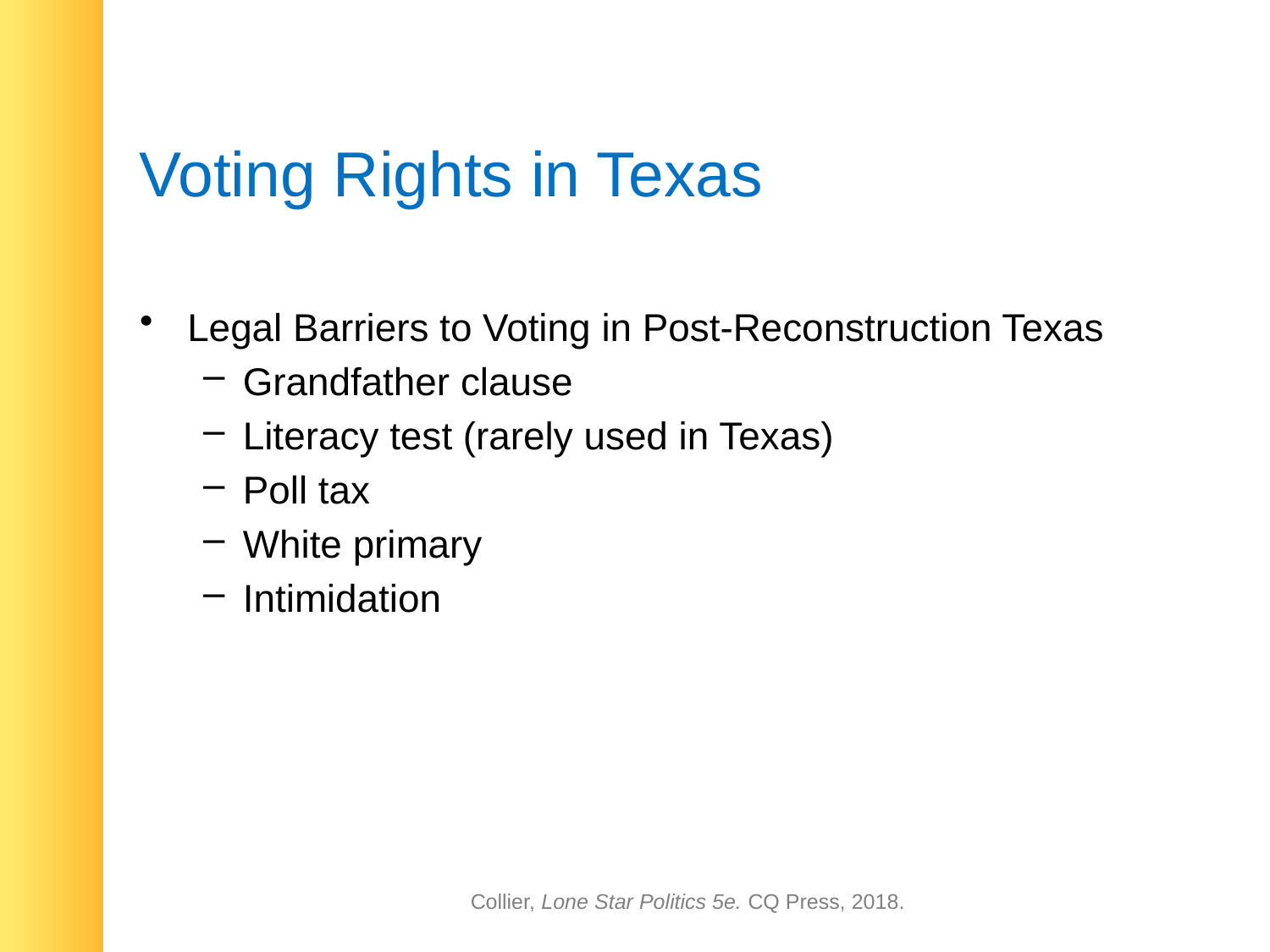

# Voting Rights in Texas
Legal Barriers to Voting in Post-Reconstruction Texas
Grandfather clause
Literacy test (rarely used in Texas)
Poll tax
White primary
Intimidation

Collier, Lone Star Politics 5e. CQ Press, 2018.